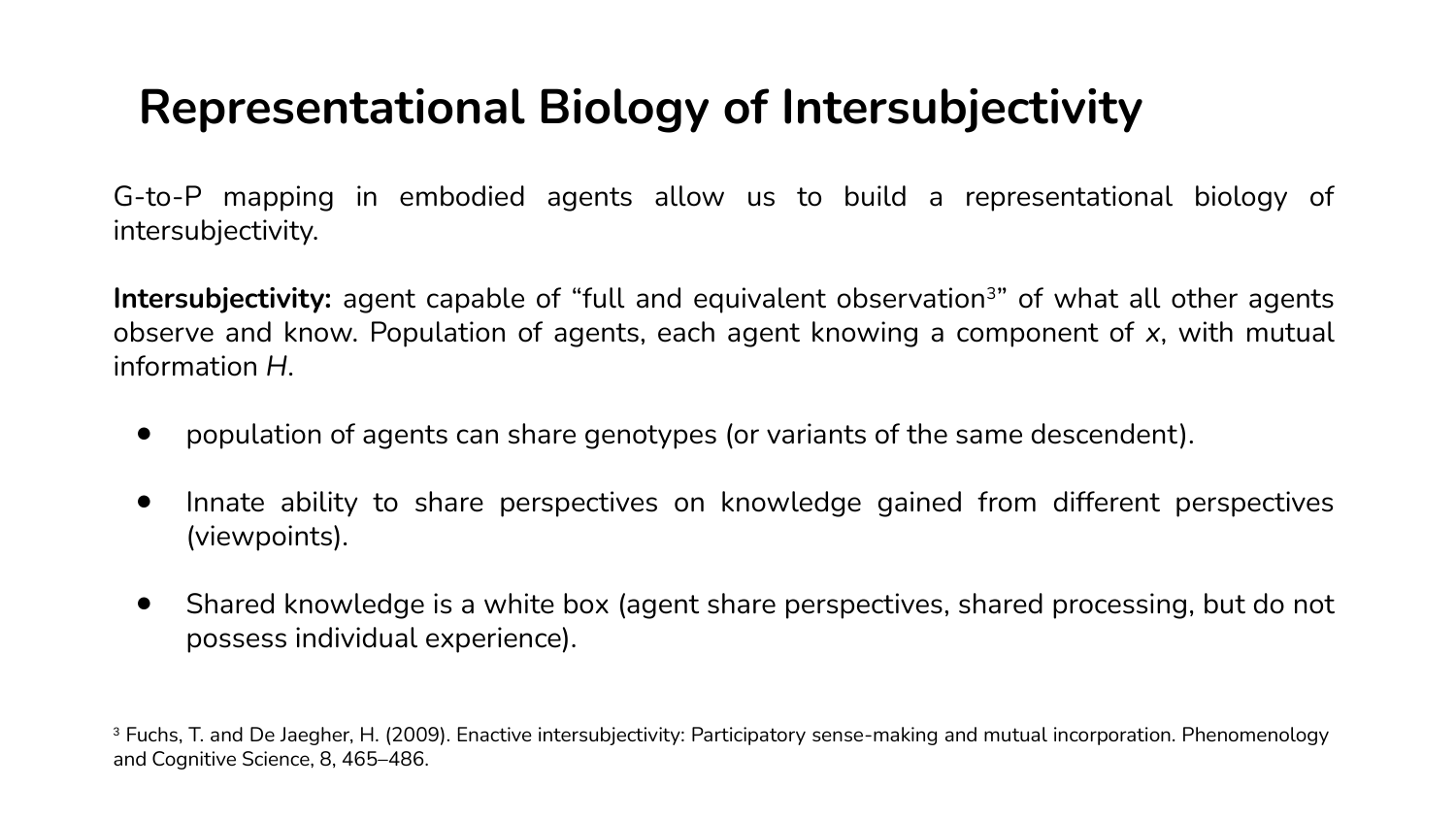

Representational Biology of Intersubjectivity
G-to-P mapping in embodied agents allow us to build a representational biology of intersubjectivity.

Intersubjectivity: agent capable of “full and equivalent observation3” of what all other agents observe and know. Population of agents, each agent knowing a component of x, with mutual information H.

population of agents can share genotypes (or variants of the same descendent).

Innate ability to share perspectives on knowledge gained from different perspectives (viewpoints).
Shared knowledge is a white box (agent share perspectives, shared processing, but do not possess individual experience).
3 Fuchs, T. and De Jaegher, H. (2009). Enactive intersubjectivity: Participatory sense-making and mutual incorporation. Phenomenology  and Cognitive Science, 8, 465–486.